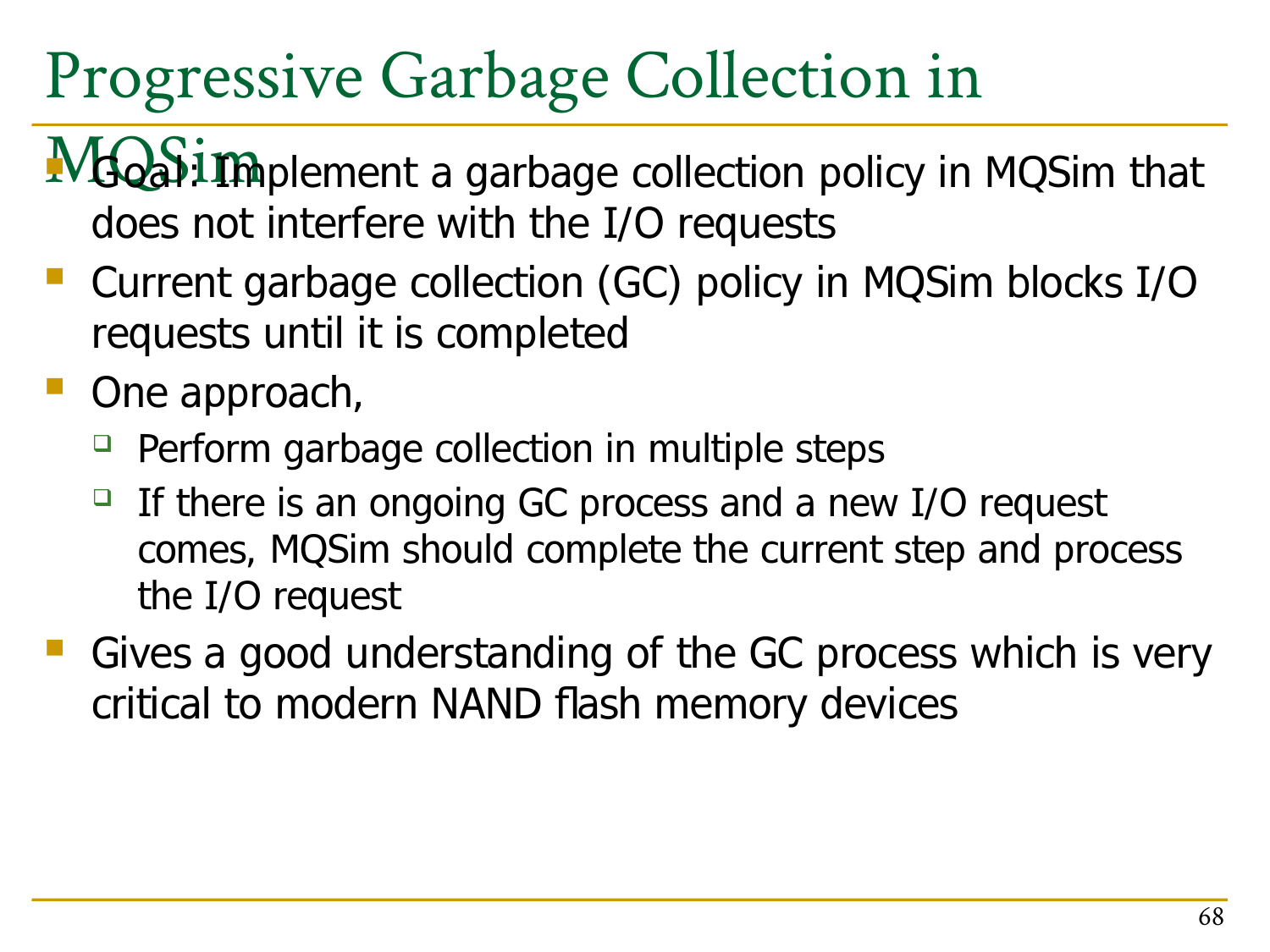

# Progressive Garbage Collection in MQSim
Goal: Implement a garbage collection policy in MQSim that does not interfere with the I/O requests
Current garbage collection (GC) policy in MQSim blocks I/O requests until it is completed
One approach,
Perform garbage collection in multiple steps
If there is an ongoing GC process and a new I/O request comes, MQSim should complete the current step and process the I/O request
Gives a good understanding of the GC process which is very critical to modern NAND flash memory devices

68